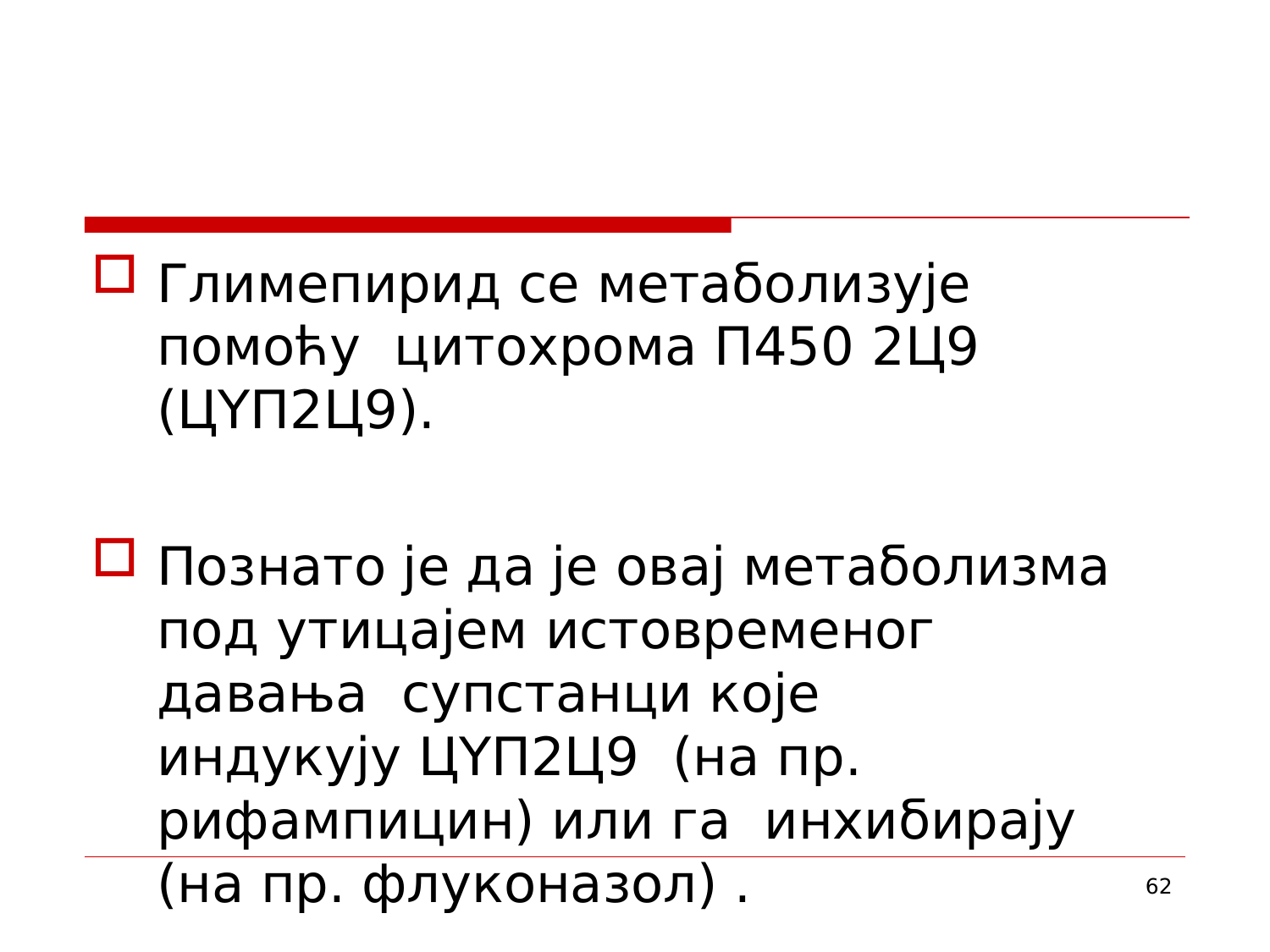

Глимепирид се метаболизује помоћу  цитохрома П450 2Ц9 (ЦYП2Ц9).

Познато је да је овај метаболизма  под утицајем истовременог давања  супстанци које	индукују ЦYП2Ц9  (на пр. рифампицин) или га  инхибирају (на пр. флуконазол) .

62